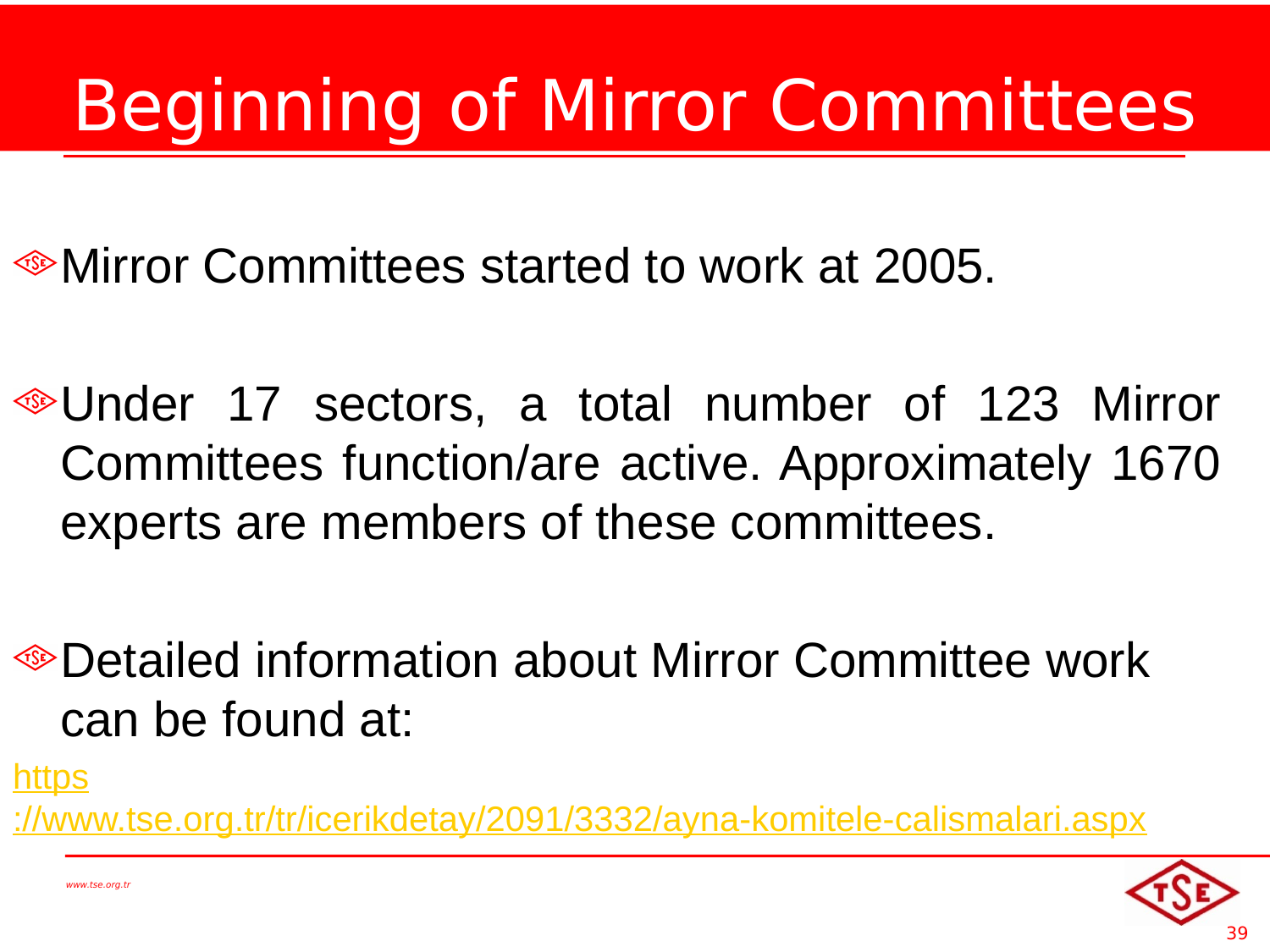

# Beginning of Mirror Committees
Mirror Committees started to work at 2005.

Under 17 sectors, a total number of 123 Mirror Committees function/are active. Approximately 1670 experts are members of these committees.

Detailed information about Mirror Committee work can be found at:
https://www.tse.org.tr/tr/icerikdetay/2091/3332/ayna-komitele-calismalari.aspx

www.tse.org.tr
39